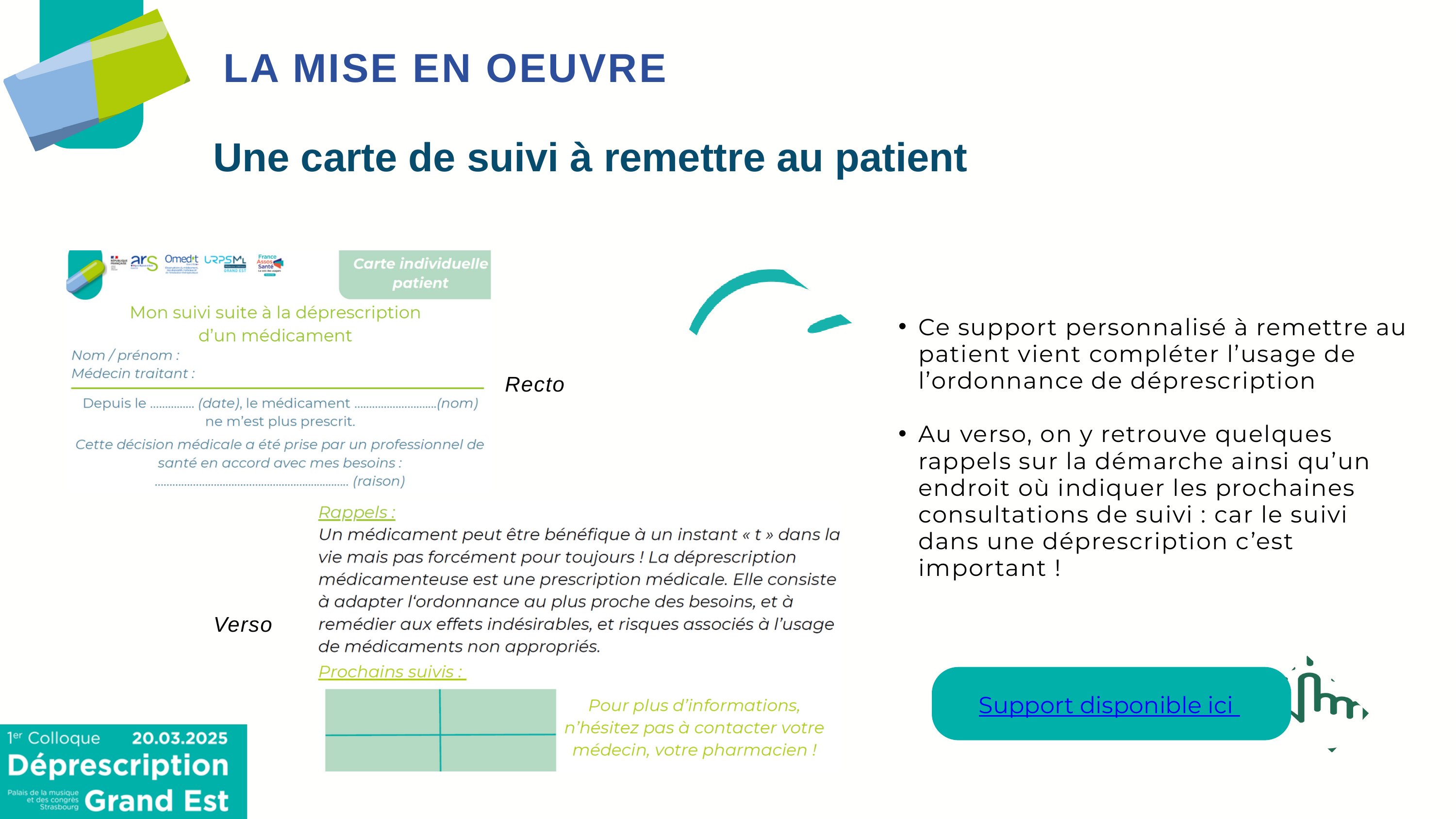

LA MISE EN OEUVRE
Une carte de suivi à remettre au patient

Ce support personnalisé à remettre au patient vient compléter l’usage de l’ordonnance de déprescription

Au verso, on y retrouve quelques rappels sur la démarche ainsi qu’un endroit où indiquer les prochaines consultations de suivi : car le suivi dans une déprescription c’est important !

Recto

Verso

Support disponible ici